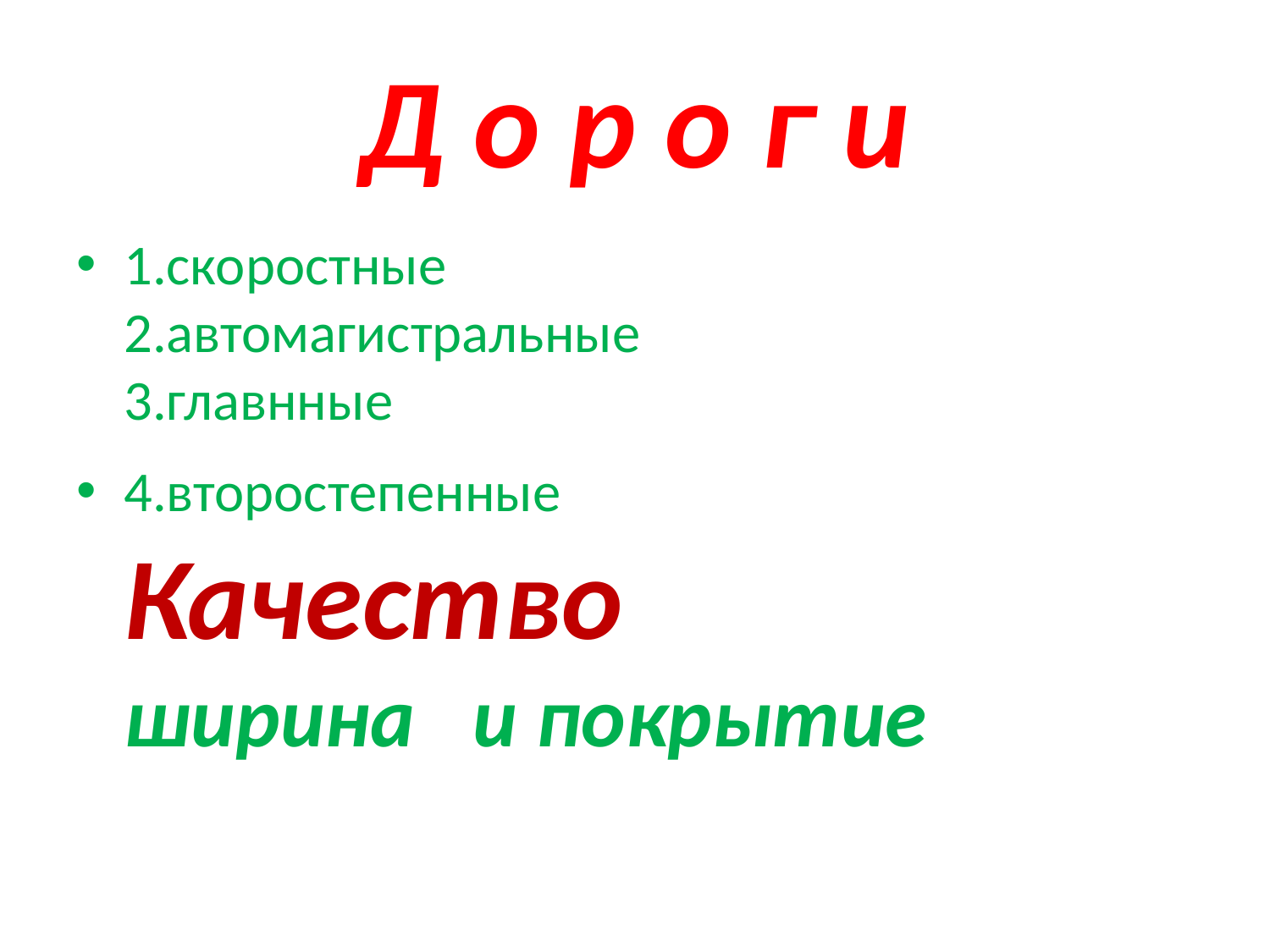

# Д о р о г и
1.скоростные
2.автомагистральные
3.главнные
4.второстепенные
Качество
ширина   и покрытие